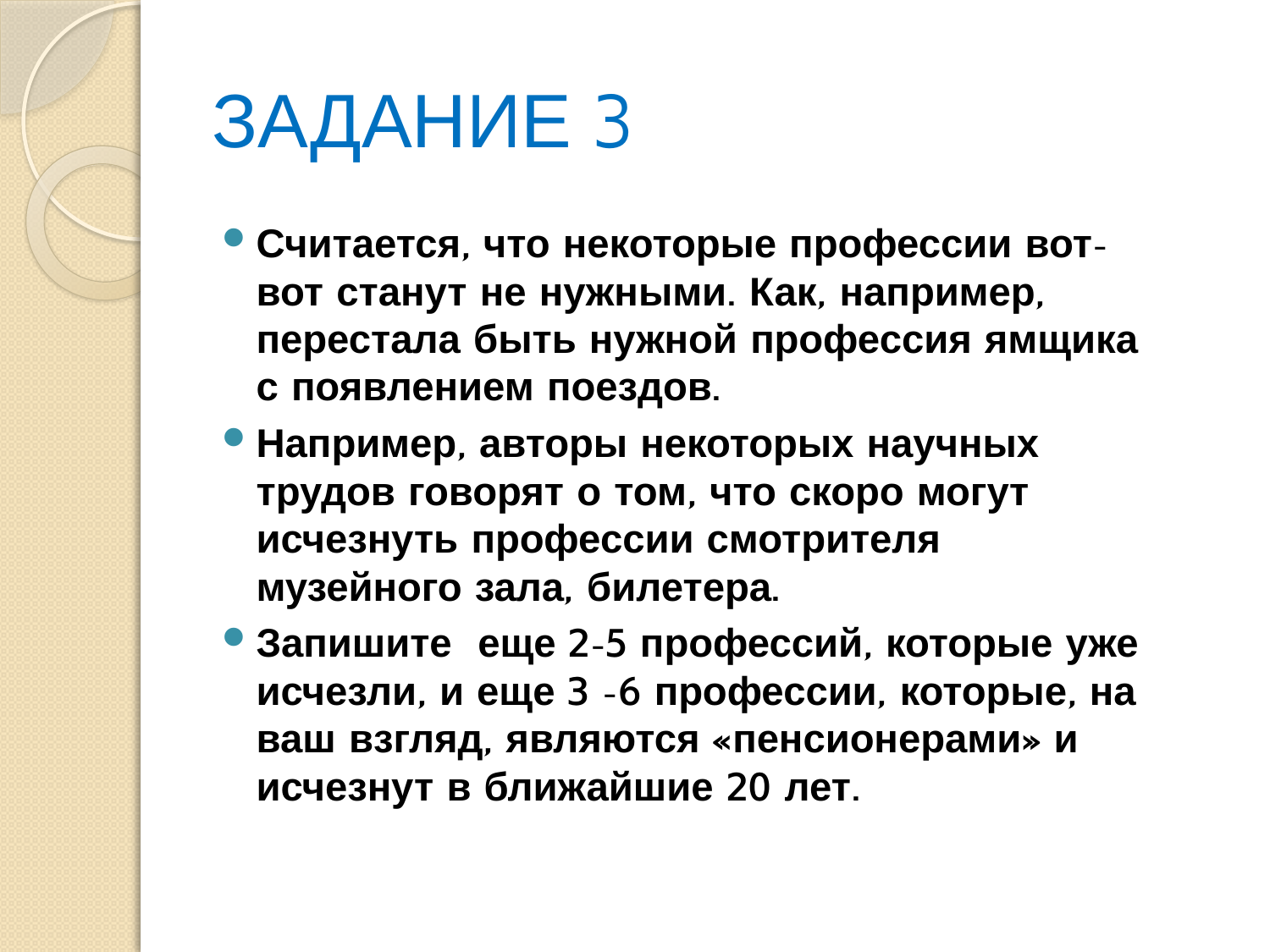

# ЗАДАНИЕ 3
Считается, что некоторые профессии вот-вот станут не нужными. Как, например, перестала быть нужной профессия ямщика с появлением поездов.
Например, авторы некоторых научных трудов говорят о том, что скоро могут исчезнуть профессии смотрителя музейного зала, билетера.
Запишите  еще 2-5 профессий, которые уже исчезли, и еще 3 -6 профессии, которые, на ваш взгляд, являются «пенсионерами» и исчезнут в ближайшие 20 лет.